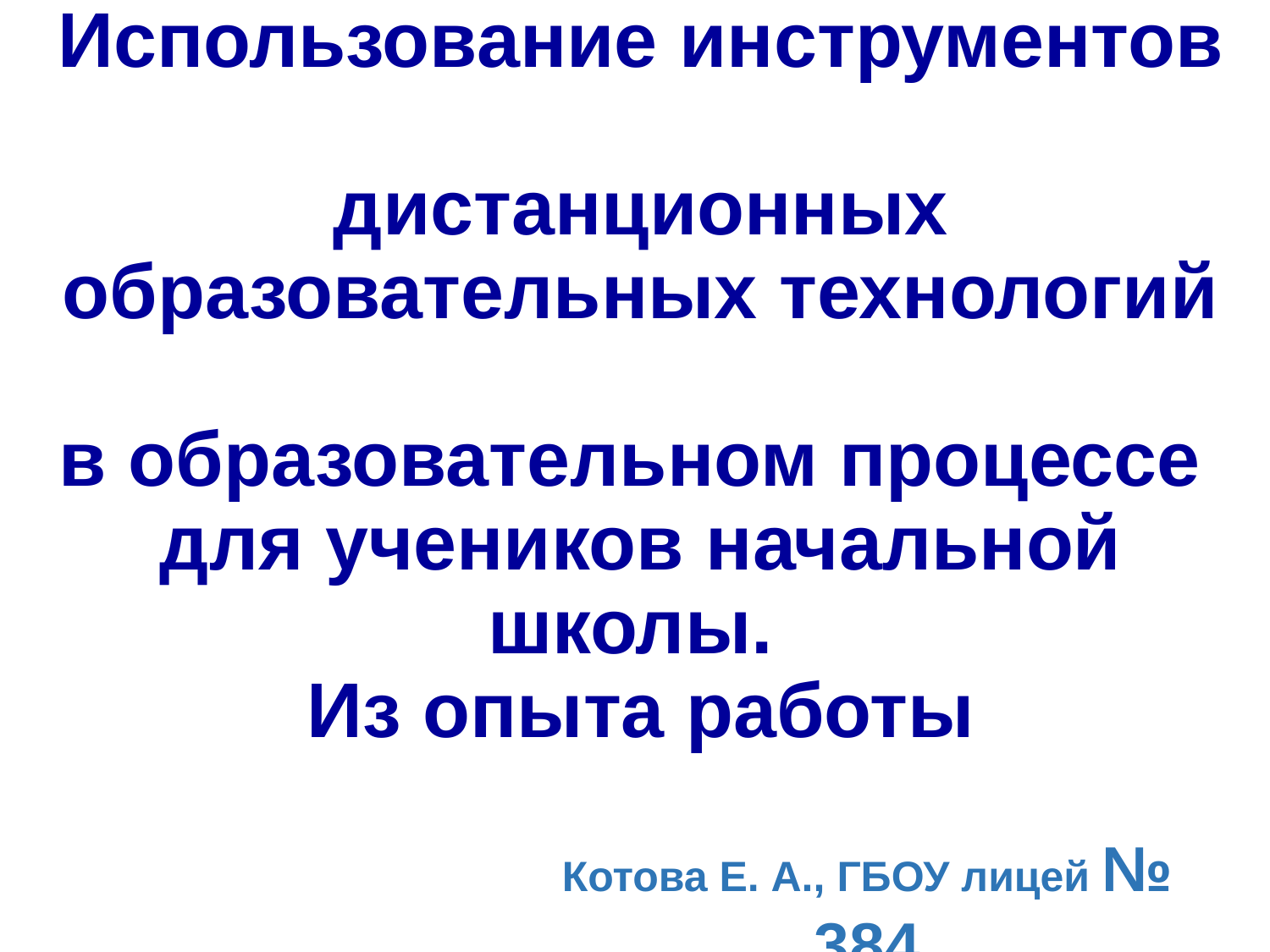

# Использование инструментов дистанционных образовательных технологий в образовательном процессе для учеников начальной школы. Из опыта работы
Котова Е. А., ГБОУ лицей № 384